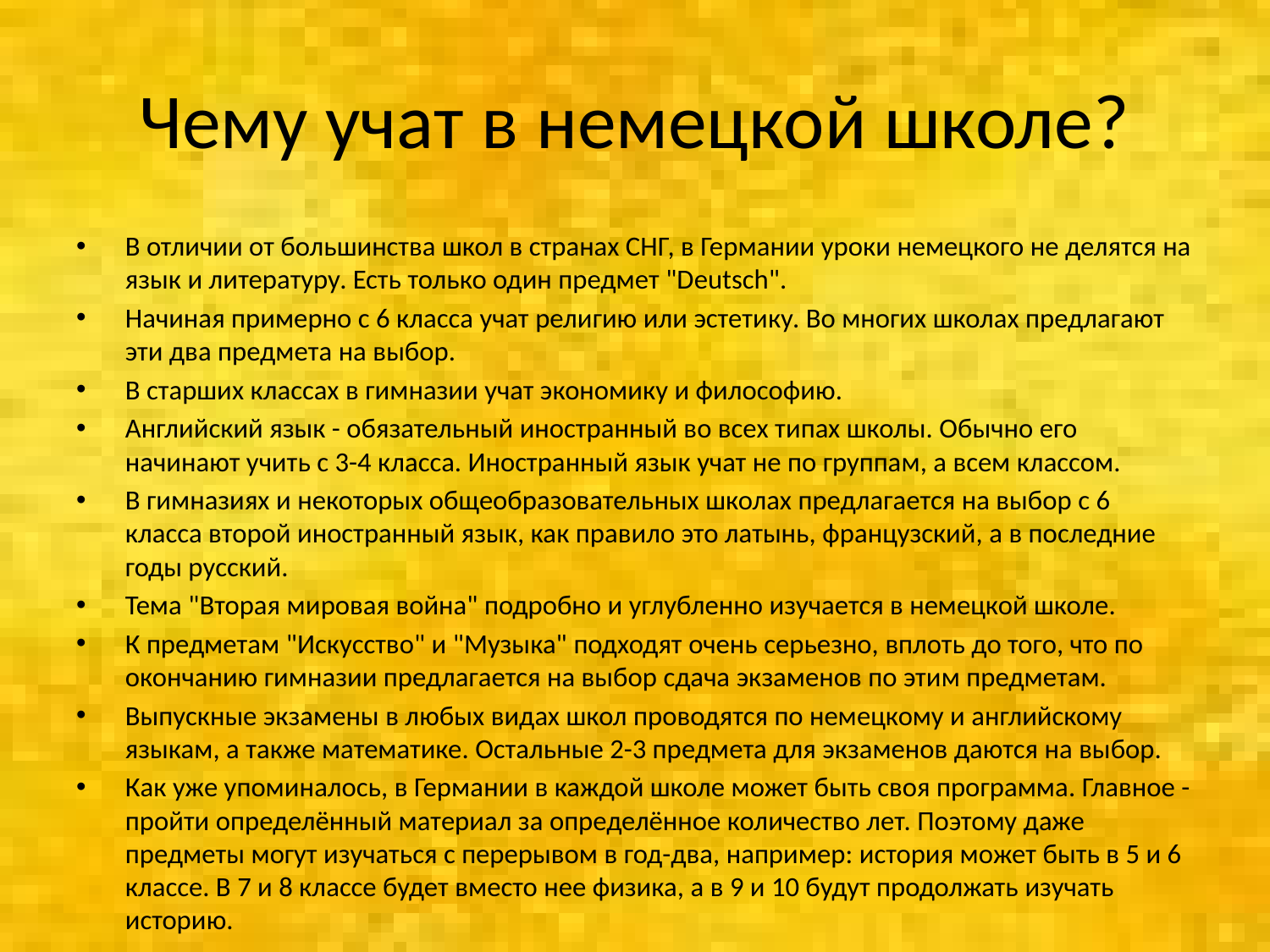

# Чему учат в немецкой школе?
В отличии от большинства школ в странах СНГ, в Германии уроки немецкого не делятся на язык и литературу. Есть только один предмет "Deutsch".
Начиная примерно с 6 класса учат религию или эстетику. Во многих школах предлагают эти два предмета на выбор.
В старших классах в гимназии учат экономику и философию.
Английский язык - обязательный иностранный во всех типах школы. Обычно его начинают учить с 3-4 класса. Иностранный язык учат не по группам, а всем классом.
В гимназиях и некоторых общеобразовательных школах предлагается на выбор с 6 класса второй иностранный язык, как правило это латынь, французский, а в последние годы русский.
Тема "Вторая мировая война" подробно и углубленно изучается в немецкой школе.
К предметам "Искусство" и "Музыка" подходят очень серьезно, вплоть до того, что по окончанию гимназии предлагается на выбор сдача экзаменов по этим предметам.
Выпускные экзамены в любых видах школ проводятся по немецкому и английскому языкам, а также математике. Остальные 2-3 предмета для экзаменов даются на выбор.
Как уже упоминалось, в Германии в каждой школе может быть своя программа. Главное - пройти определённый материал за определённое количество лет. Поэтому даже предметы могут изучаться с перерывом в год-два, например: история может быть в 5 и 6 классе. В 7 и 8 классе будет вместо нее физика, а в 9 и 10 будут продолжать изучать историю.